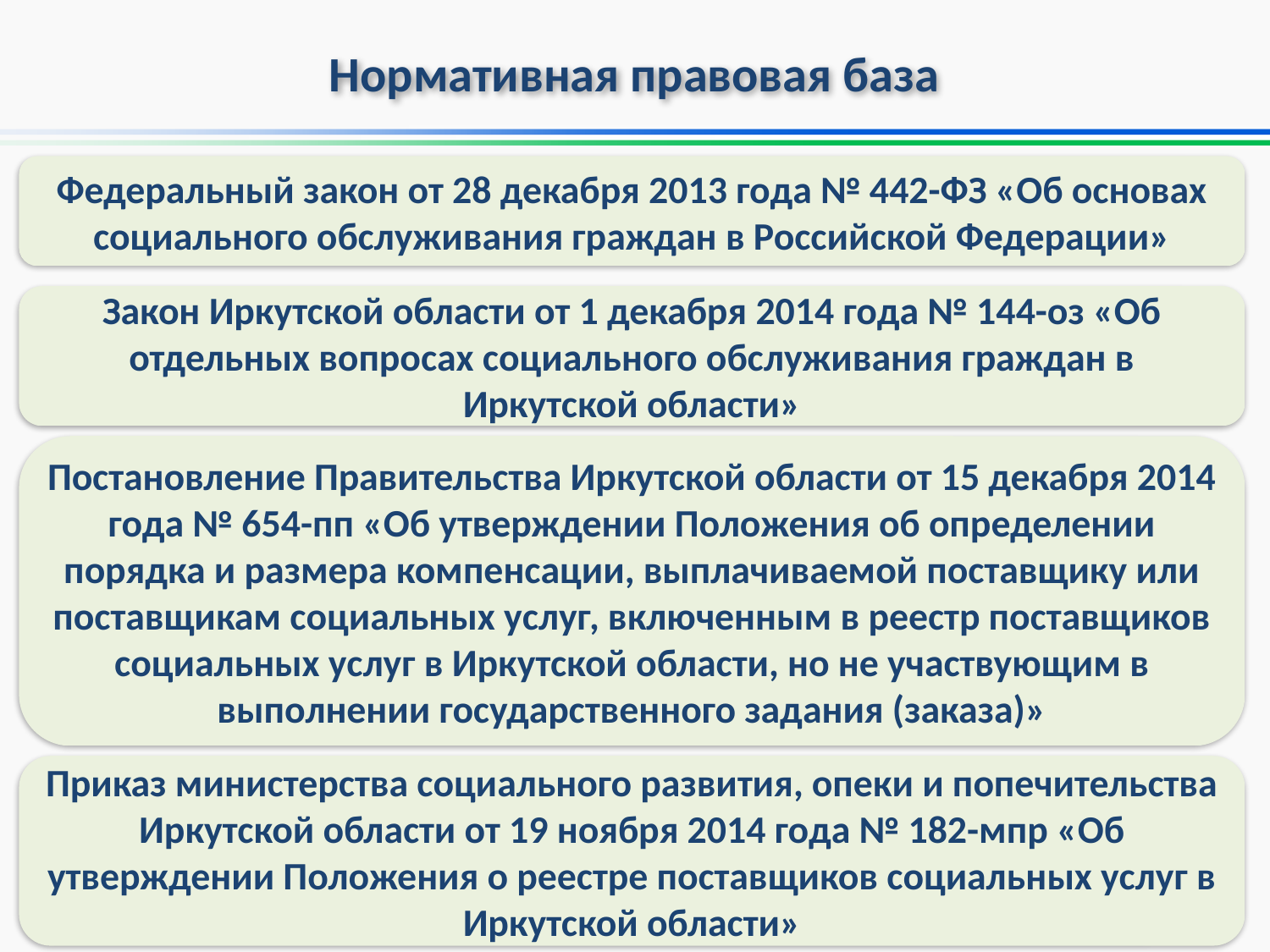

Нормативная правовая база
Федеральный закон от 28 декабря 2013 года № 442-ФЗ «Об основах социального обслуживания граждан в Российской Федерации»
Закон Иркутской области от 1 декабря 2014 года № 144-оз «Об отдельных вопросах социального обслуживания граждан в Иркутской области»
Постановление Правительства Иркутской области от 15 декабря 2014 года № 654-пп «Об утверждении Положения об определении порядка и размера компенсации, выплачиваемой поставщику или поставщикам социальных услуг, включенным в реестр поставщиков социальных услуг в Иркутской области, но не участвующим в выполнении государственного задания (заказа)»
Приказ министерства социального развития, опеки и попечительства Иркутской области от 19 ноября 2014 года № 182-мпр «Об утверждении Положения о реестре поставщиков социальных услуг в Иркутской области»